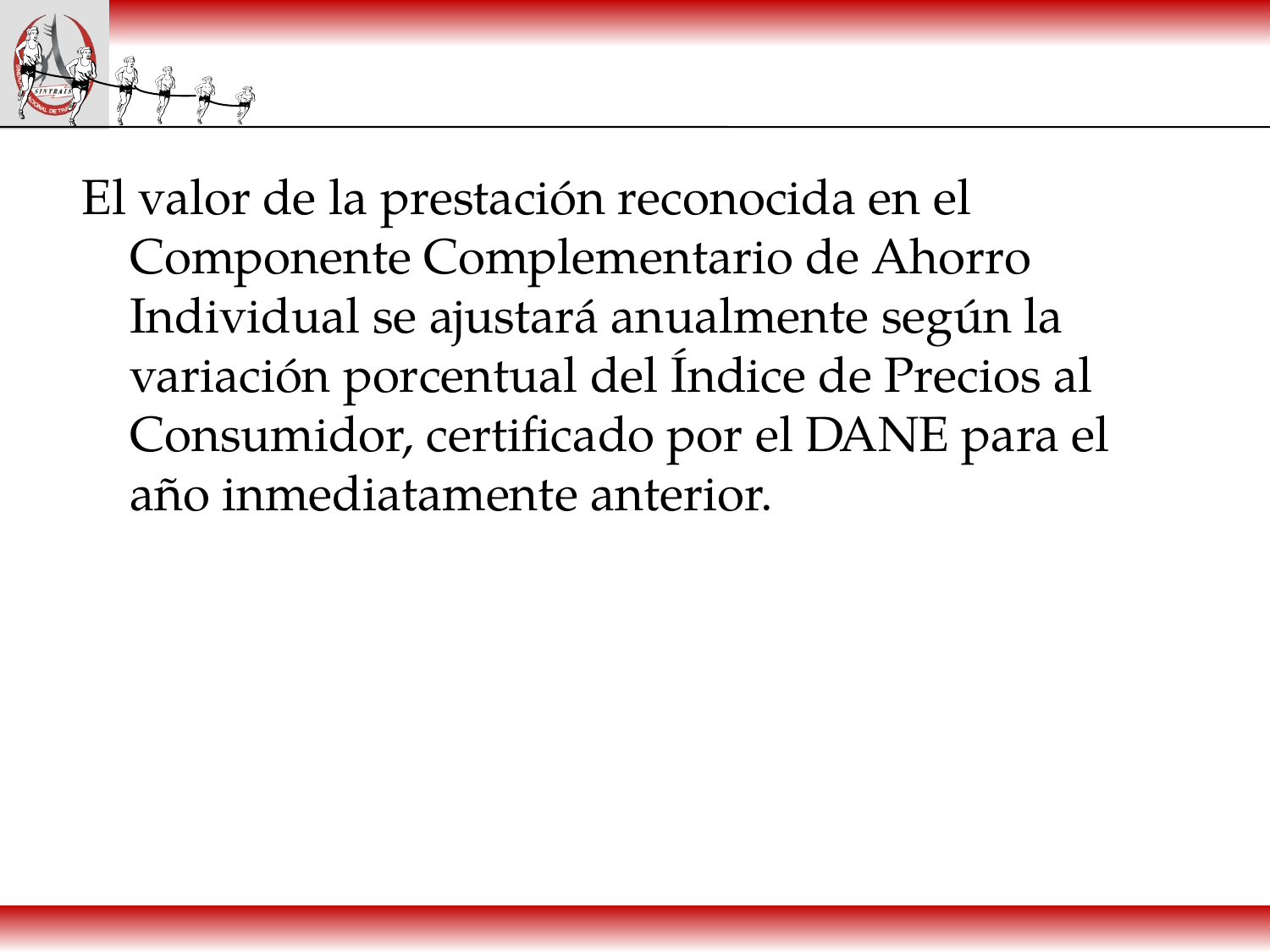

#
El valor de la prestación reconocida en el Componente Complementario de Ahorro Individual se ajustará anualmente según la variación porcentual del Índice de Precios al Consumidor, certificado por el DANE para el año inmediatamente anterior.